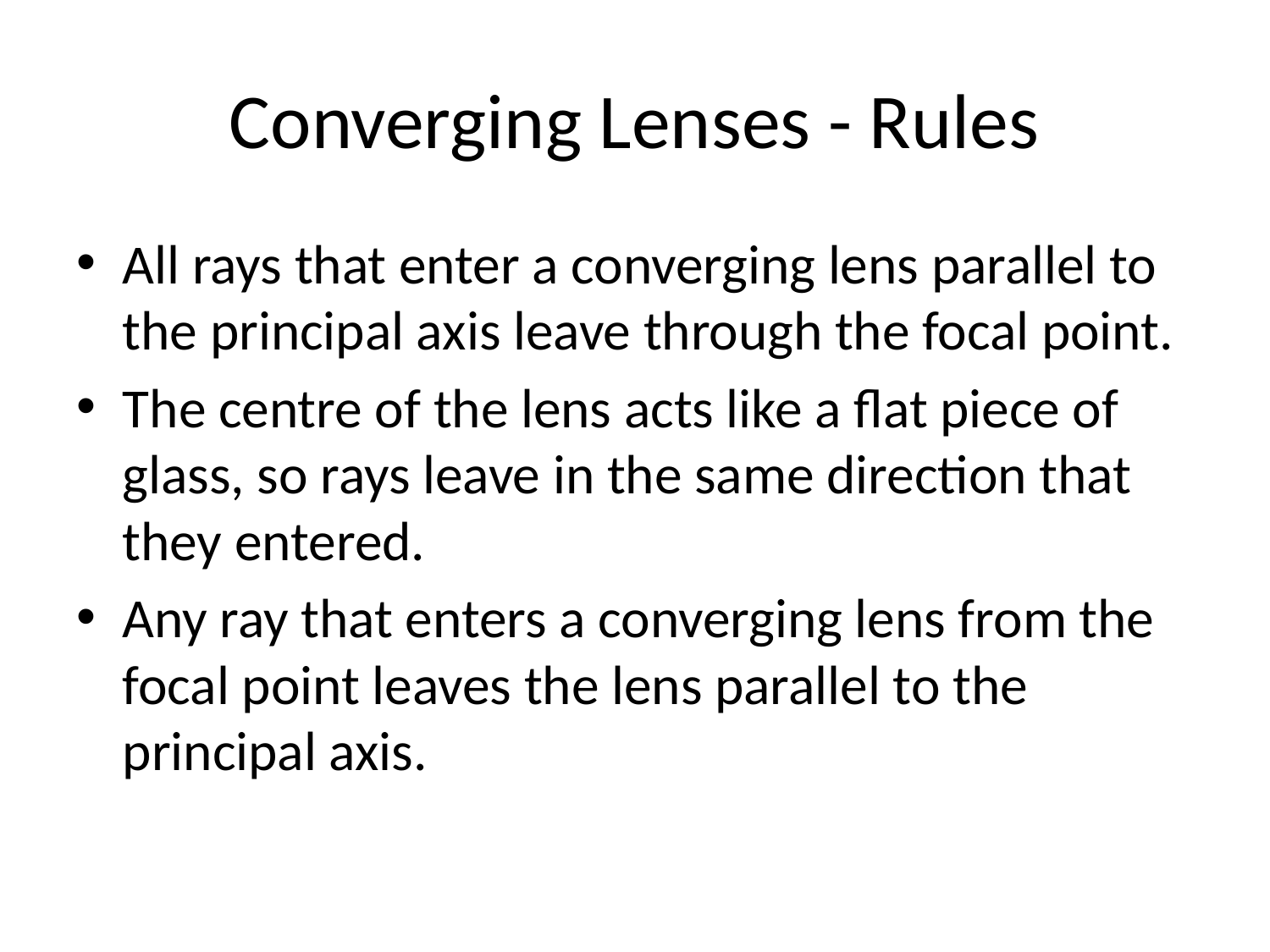

# Converging Lenses - Rules
All rays that enter a converging lens parallel to the principal axis leave through the focal point.
The centre of the lens acts like a flat piece of glass, so rays leave in the same direction that they entered.
Any ray that enters a converging lens from the focal point leaves the lens parallel to the principal axis.